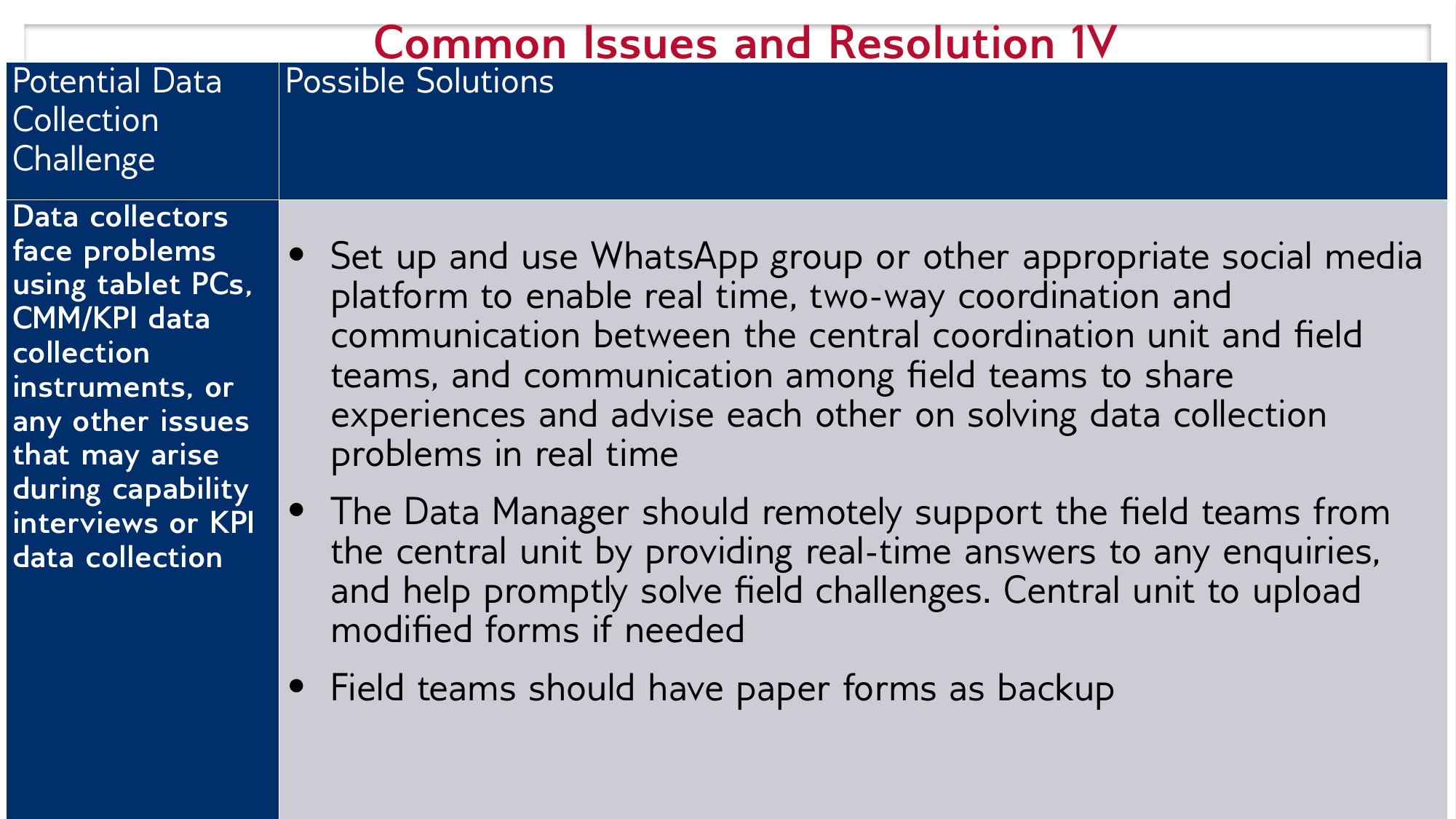

5/27/2018
FOOTER GOES HERE
9
# Common Issues and Resolution 1V
| Potential Data Collection Challenge | Possible Solutions |
| --- | --- |
| Data collectors face problems using tablet PCs, CMM/KPI data collection instruments, or any other issues that may arise during capability interviews or KPI data collection | Set up and use WhatsApp group or other appropriate social media platform to enable real time, two-way coordination and communication between the central coordination unit and field teams, and communication among field teams to share experiences and advise each other on solving data collection problems in real time The Data Manager should remotely support the field teams from the central unit by providing real-time answers to any enquiries, and help promptly solve field challenges. Central unit to upload modified forms if needed Field teams should have paper forms as backup |